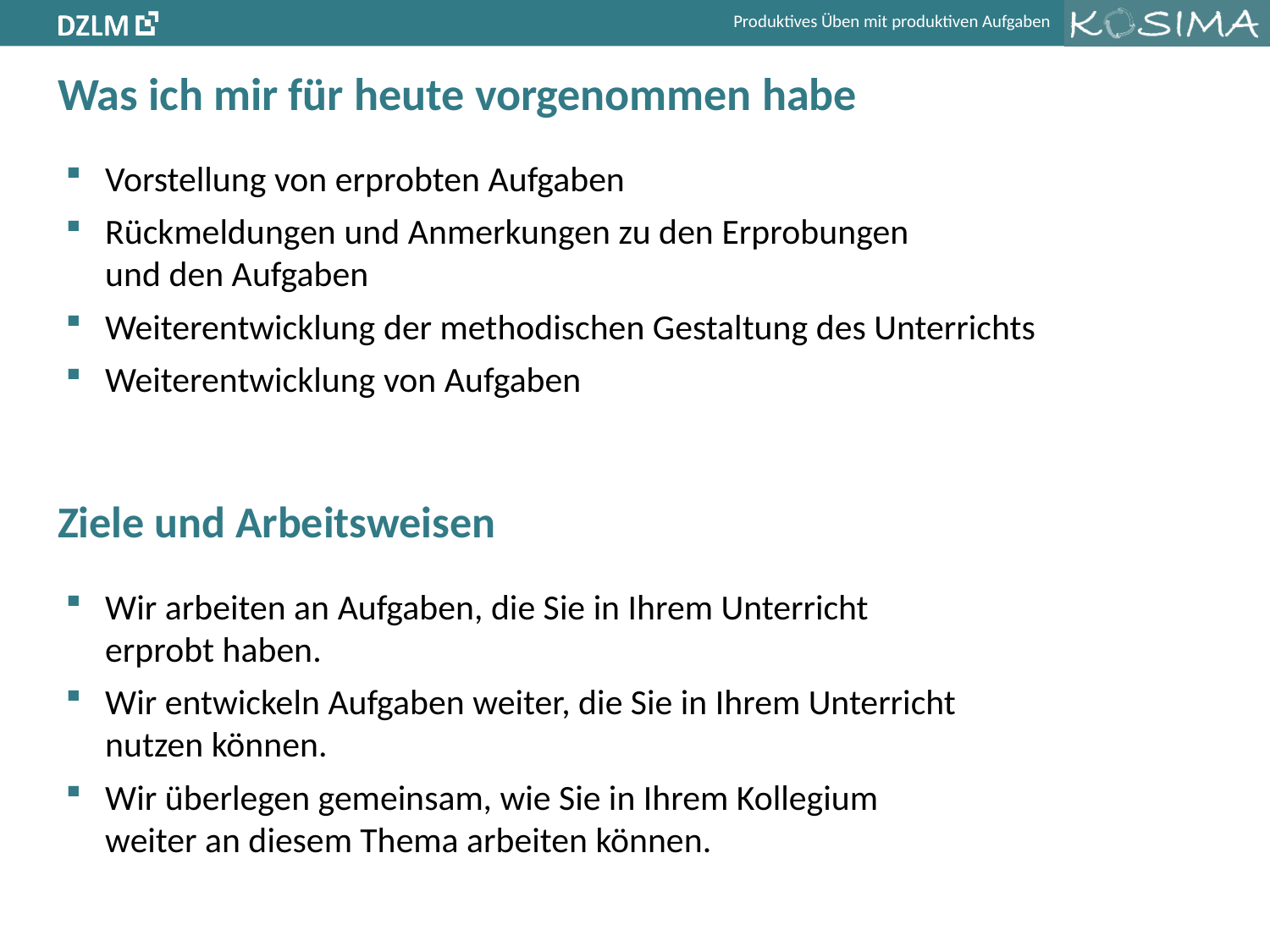

# Was ich mir für heute vorgenommen habe
Vorstellung von erprobten Aufgaben
Rückmeldungen und Anmerkungen zu den Erprobungen
und den Aufgaben
Weiterentwicklung der methodischen Gestaltung des Unterrichts
Weiterentwicklung von Aufgaben

Ziele und Arbeitsweisen
Wir arbeiten an Aufgaben, die Sie in Ihrem Unterricht
erprobt haben.
Wir entwickeln Aufgaben weiter, die Sie in Ihrem Unterricht
nutzen können.
Wir überlegen gemeinsam, wie Sie in Ihrem Kollegium
weiter an diesem Thema arbeiten können.